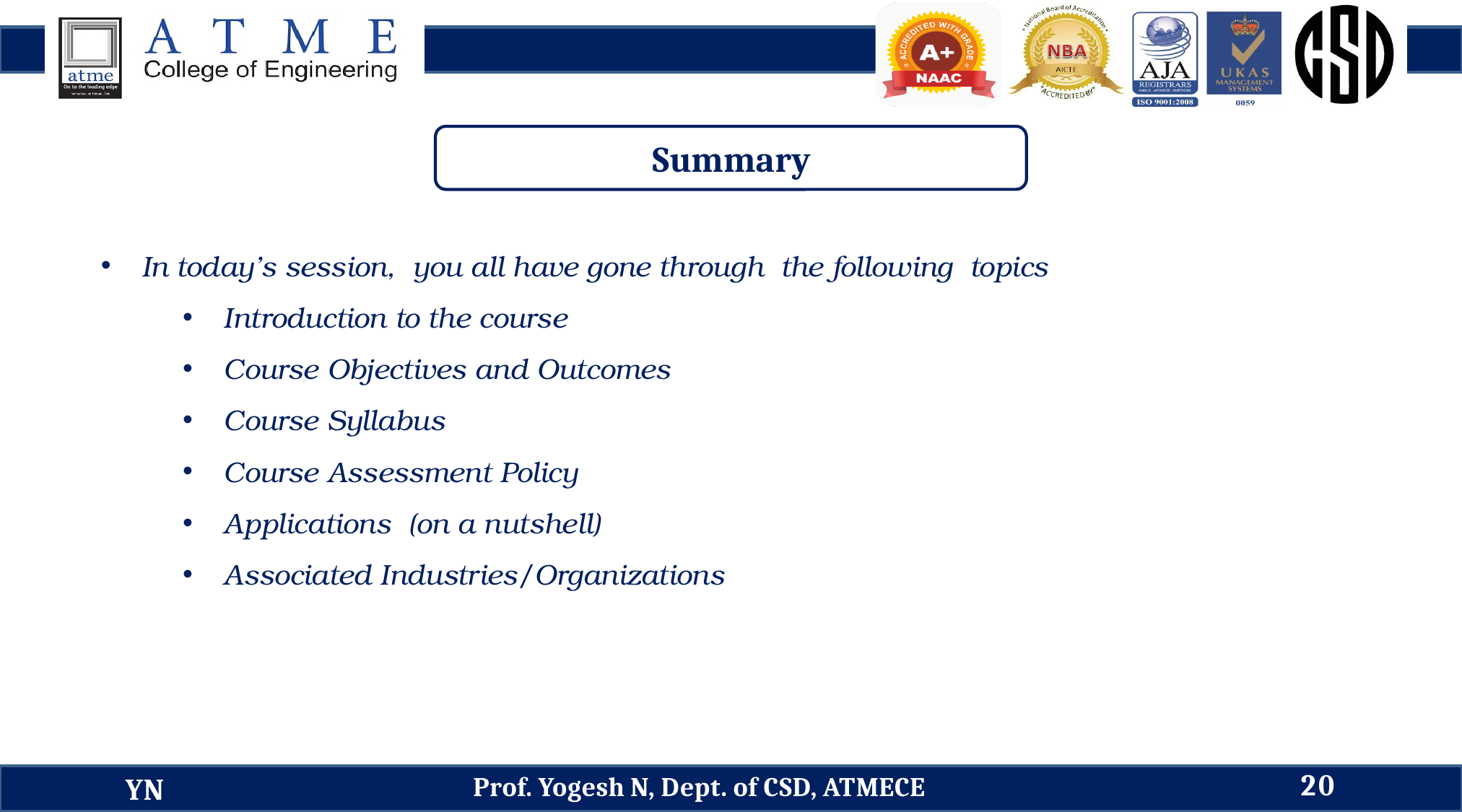

Summary
In today’s session,  you all have gone through  the following  topics
Introduction to the course
Course Objectives and Outcomes
Course Syllabus
Course Assessment Policy
Applications  (on a nutshell)
Associated Industries/Organizations
20
Prof. Yogesh N, Dept. of CSD, ATMECE
YN